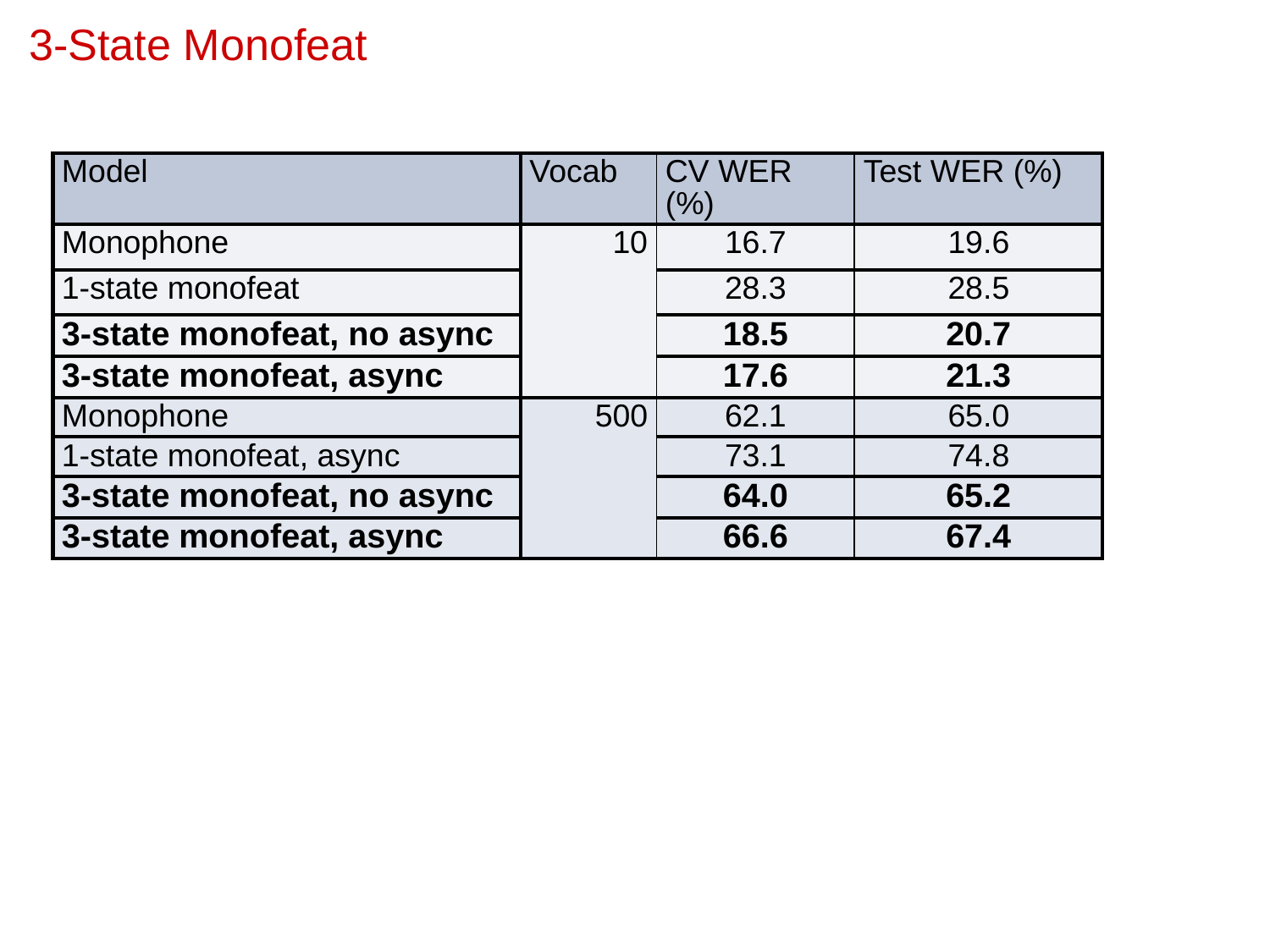

# 3-State Monofeat
| Model | Vocab | CV WER (%) | Test WER (%) |
| --- | --- | --- | --- |
| Monophone | 10 | 16.7 | 19.6 |
| 1-state monofeat |  | 28.3 | 28.5 |
| 3-state monofeat, no async |  | 18.5 | 20.7 |
| 3-state monofeat, async |  | 17.6 | 21.3 |
| Monophone | 500 | 62.1 | 65.0 |
| 1-state monofeat, async |  | 73.1 | 74.8 |
| 3-state monofeat, no async |  | 64.0 | 65.2 |
| 3-state monofeat, async |  | 66.6 | 67.4 |